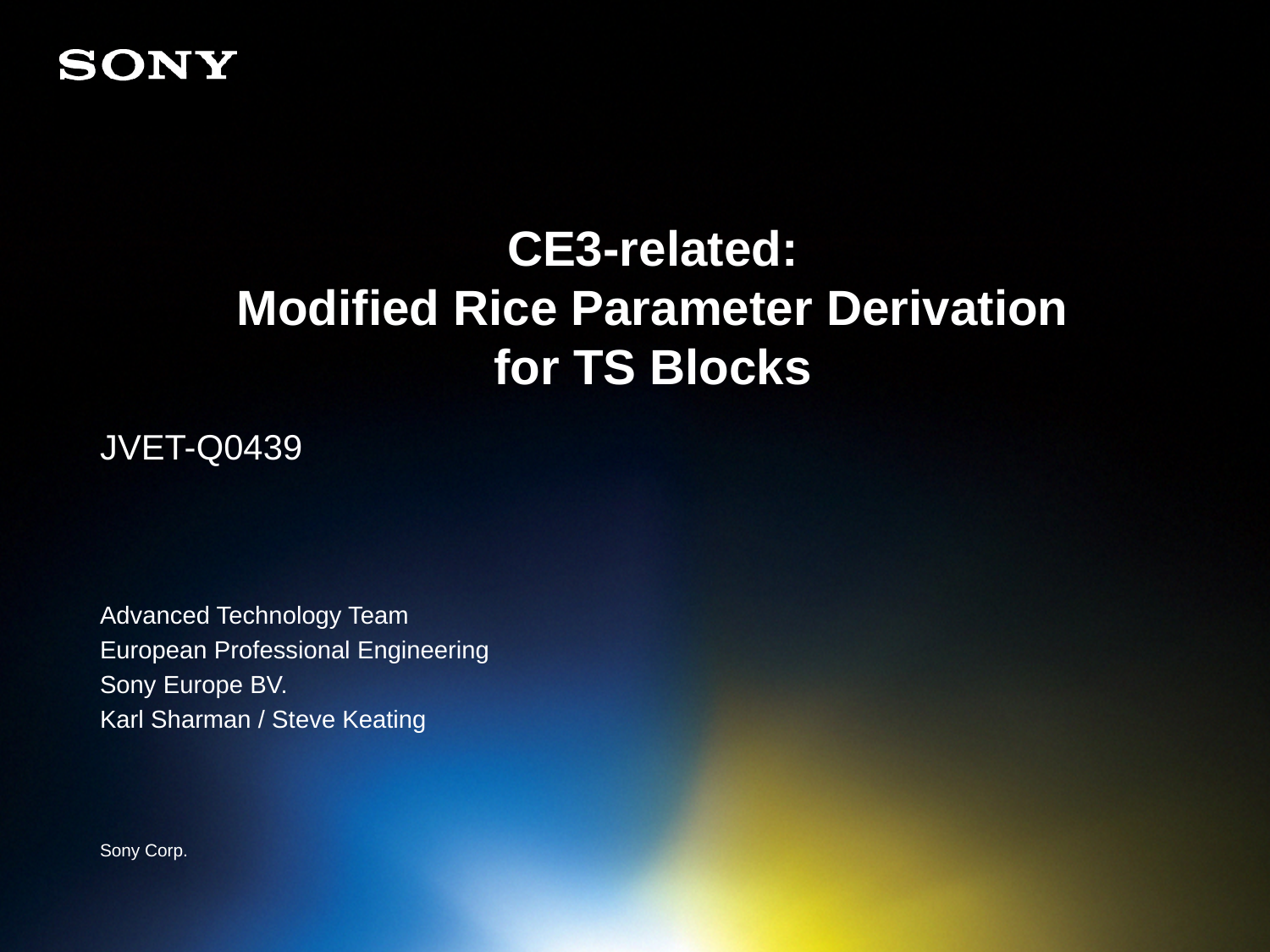

# CE3-related: Modified Rice Parameter Derivation for TS Blocks
JVET-Q0439
Advanced Technology Team
European Professional Engineering
Sony Europe BV.
Karl Sharman / Steve Keating
Sony Corp.